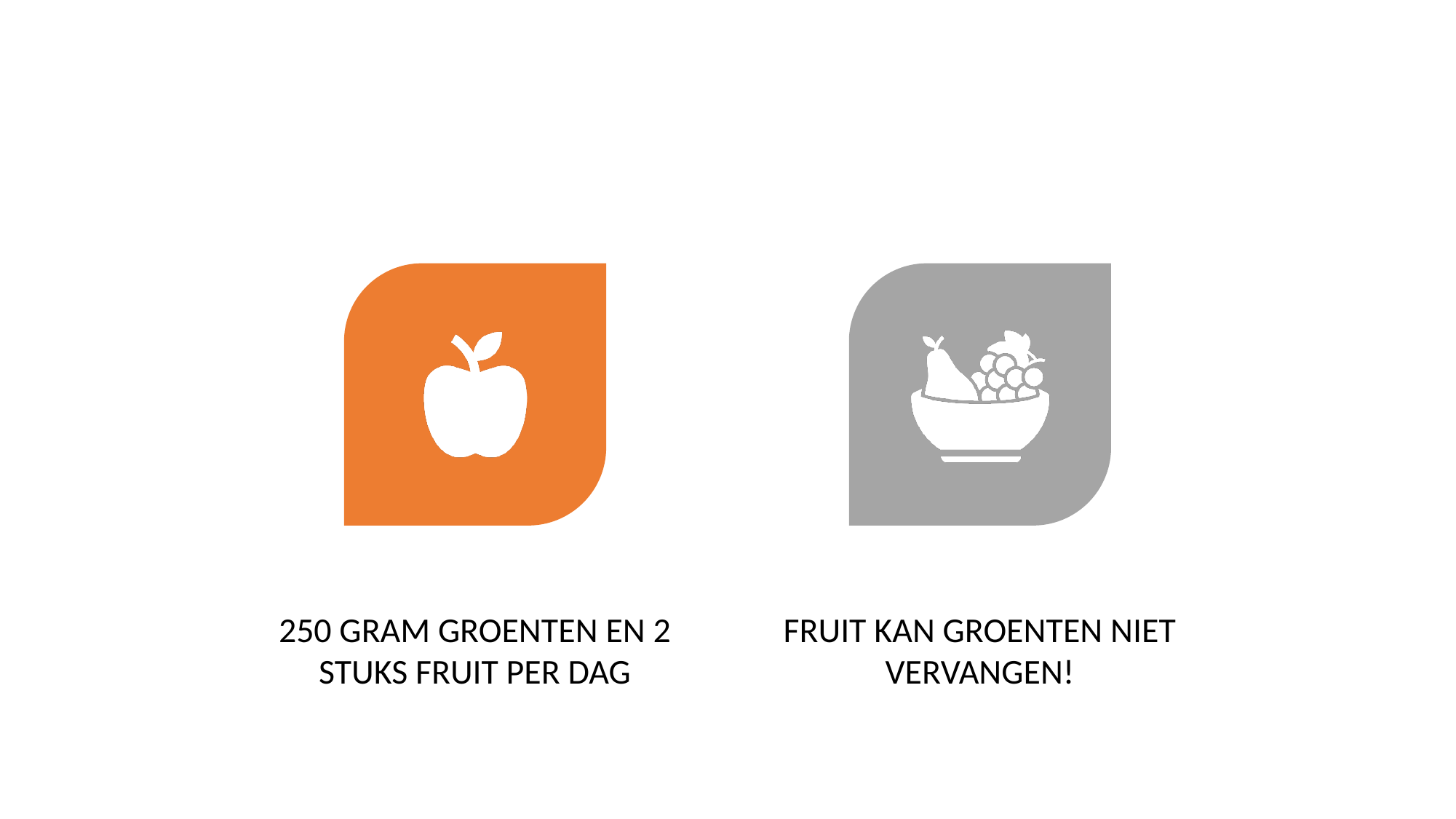

250 gram groenten en 2 stuks fruit per dag
Fruit kan groenten niet vervangen!